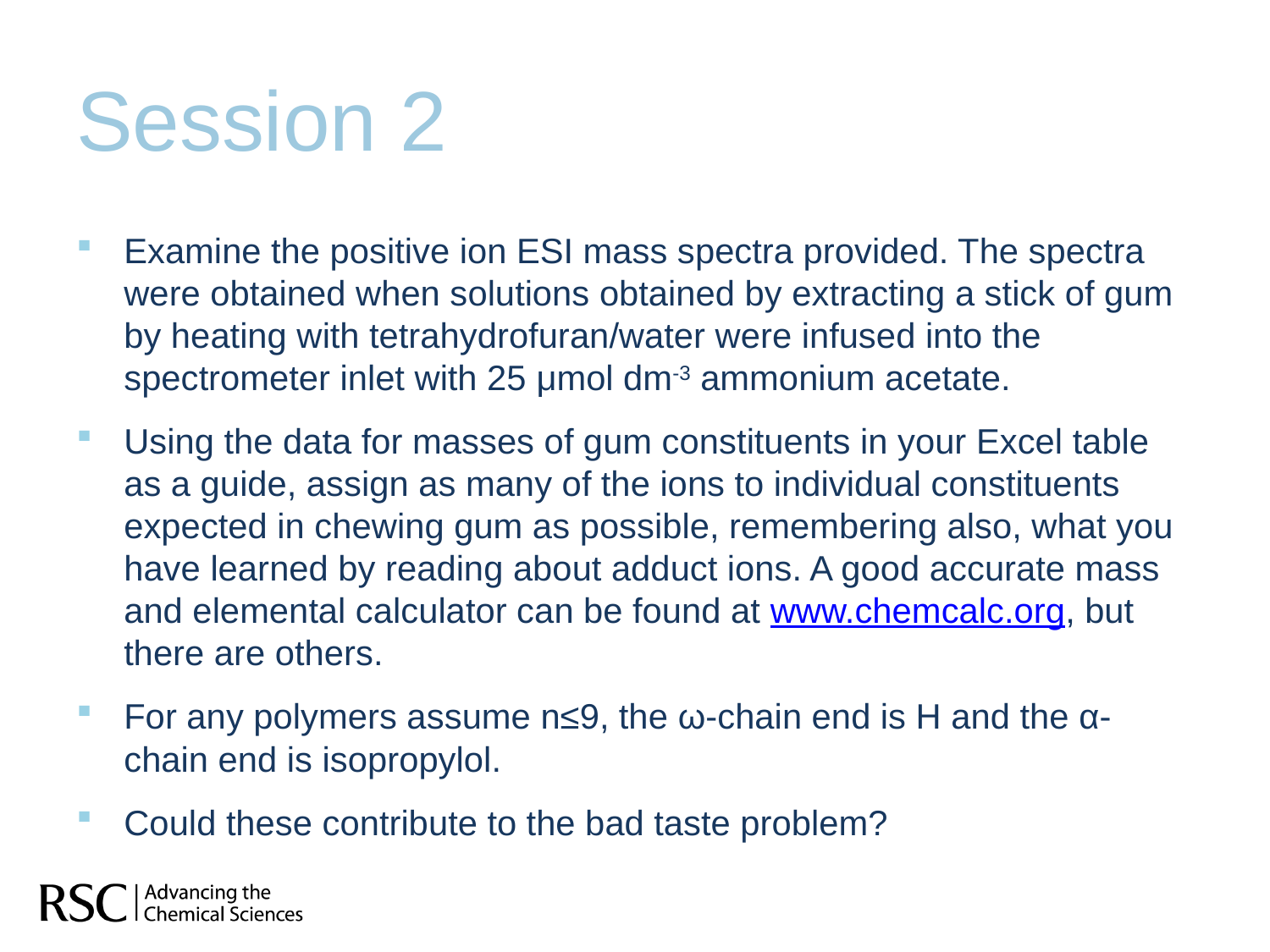

# Session 2
Examine the positive ion ESI mass spectra provided. The spectra were obtained when solutions obtained by extracting a stick of gum by heating with tetrahydrofuran/water were infused into the spectrometer inlet with 25 μmol dm-3 ammonium acetate.
Using the data for masses of gum constituents in your Excel table as a guide, assign as many of the ions to individual constituents expected in chewing gum as possible, remembering also, what you have learned by reading about adduct ions. A good accurate mass and elemental calculator can be found at www.chemcalc.org, but there are others.
For any polymers assume n≤9, the ω-chain end is H and the α-chain end is isopropylol.
Could these contribute to the bad taste problem?